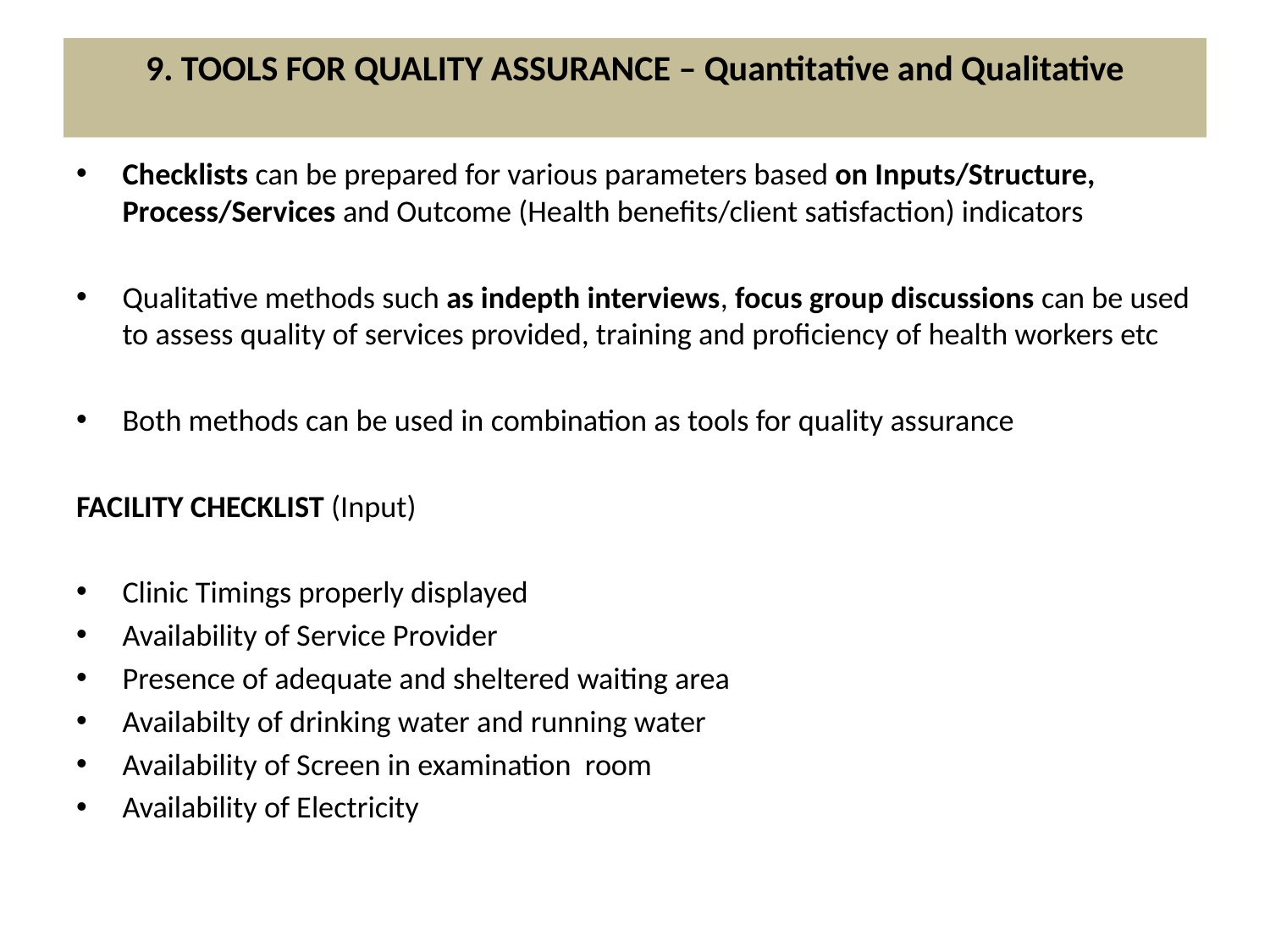

# 9. TOOLS FOR QUALITY ASSURANCE – Quantitative and Qualitative
Checklists can be prepared for various parameters based on Inputs/Structure, Process/Services and Outcome (Health benefits/client satisfaction) indicators

Qualitative methods such as indepth interviews, focus group discussions can be used to assess quality of services provided, training and proficiency of health workers etc

Both methods can be used in combination as tools for quality assurance

FACILITY CHECKLIST (Input)

Clinic Timings properly displayed
Availability of Service Provider
Presence of adequate and sheltered waiting area
Availabilty of drinking water and running water
Availability of Screen in examination  room
Availability of Electricity